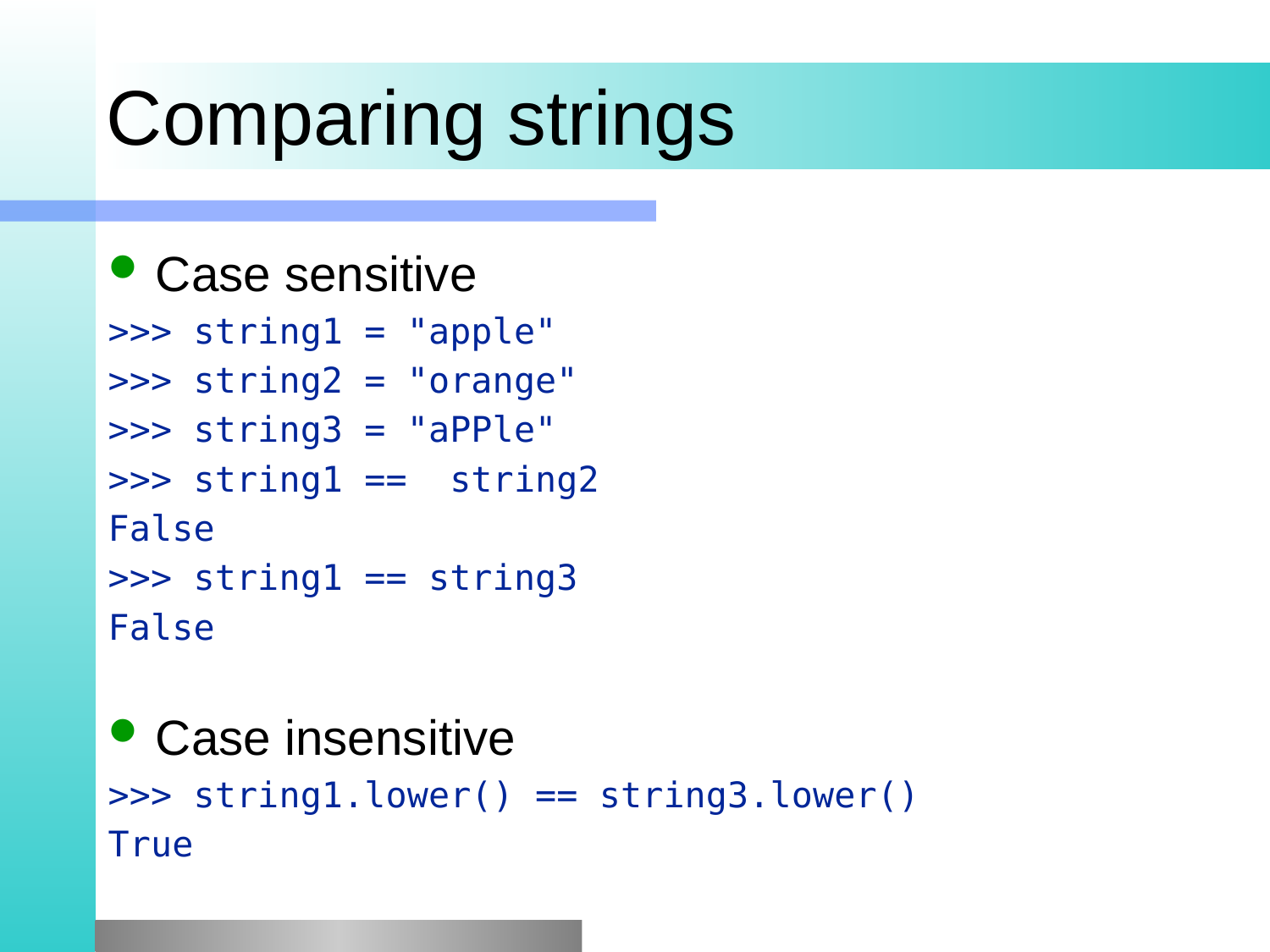

# Comparing strings
Case sensitive
>>> string1 = "apple"
>>> string2 = "orange"
>>> string3 = "aPPle"
>>> string1 ==  string2
False
>>> string1 == string3
False

Case insensitive
>>> string1.lower() == string3.lower()
True